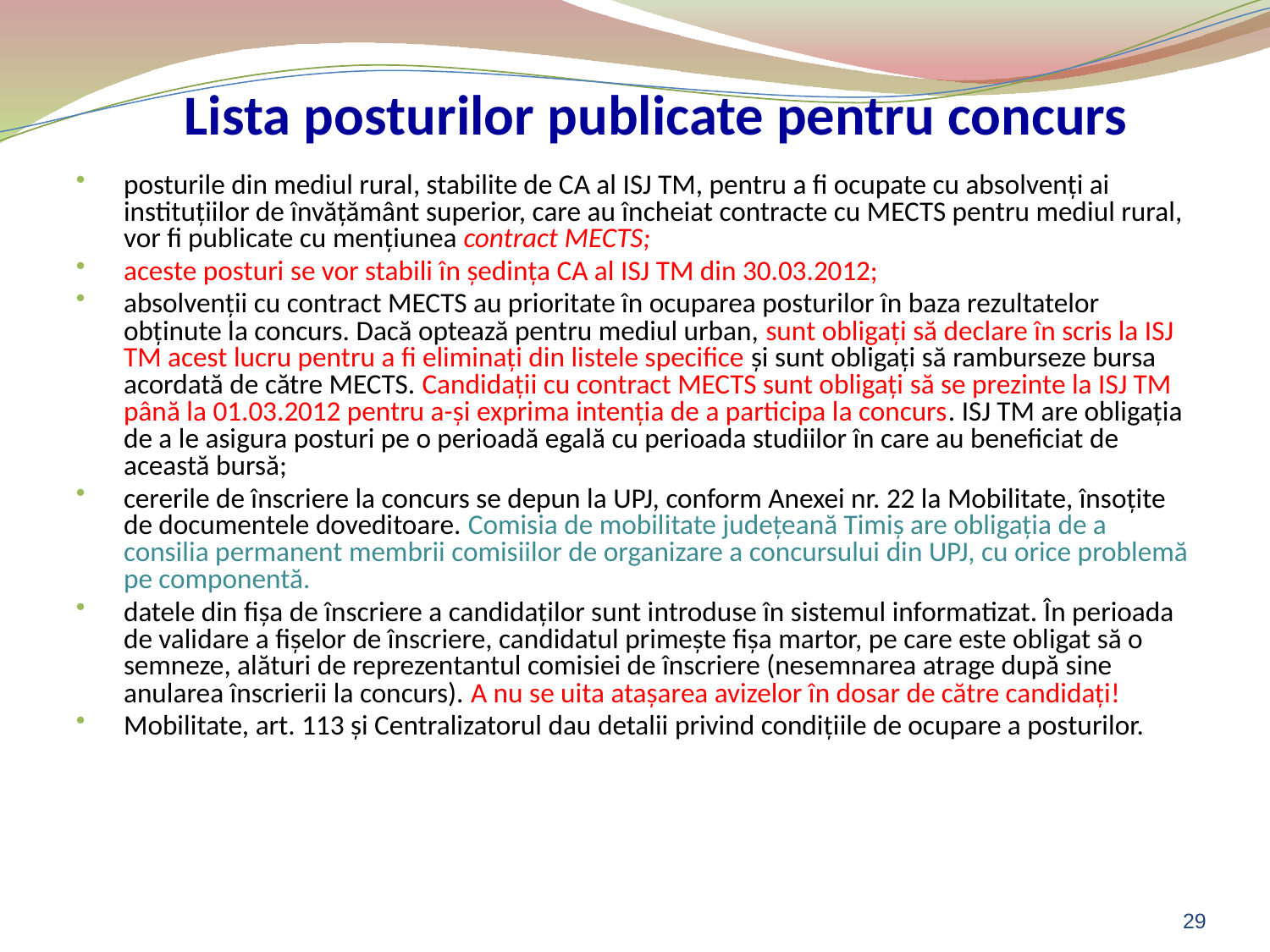

# Lista posturilor publicate pentru concurs
posturile din mediul rural, stabilite de CA al ISJ TM, pentru a fi ocupate cu absolvenţi ai instituţiilor de învăţământ superior, care au încheiat contracte cu MECTS pentru mediul rural, vor fi publicate cu menţiunea contract MECTS;
aceste posturi se vor stabili în şedinţa CA al ISJ TM din 30.03.2012;
absolvenţii cu contract MECTS au prioritate în ocuparea posturilor în baza rezultatelor obţinute la concurs. Dacă optează pentru mediul urban, sunt obligaţi să declare în scris la ISJ TM acest lucru pentru a fi eliminaţi din listele specifice şi sunt obligaţi să ramburseze bursa acordată de către MECTS. Candidaţii cu contract MECTS sunt obligaţi să se prezinte la ISJ TM până la 01.03.2012 pentru a-şi exprima intenţia de a participa la concurs. ISJ TM are obligaţia de a le asigura posturi pe o perioadă egală cu perioada studiilor în care au beneficiat de această bursă;
cererile de înscriere la concurs se depun la UPJ, conform Anexei nr. 22 la Mobilitate, însoţite de documentele doveditoare. Comisia de mobilitate judeţeană Timiş are obligaţia de a consilia permanent membrii comisiilor de organizare a concursului din UPJ, cu orice problemă pe componentă.
datele din fişa de înscriere a candidaţilor sunt introduse în sistemul informatizat. În perioada de validare a fişelor de înscriere, candidatul primeşte fişa martor, pe care este obligat să o semneze, alături de reprezentantul comisiei de înscriere (nesemnarea atrage după sine anularea înscrierii la concurs). A nu se uita ataşarea avizelor în dosar de către candidaţi!
Mobilitate, art. 113 şi Centralizatorul dau detalii privind condiţiile de ocupare a posturilor.

29